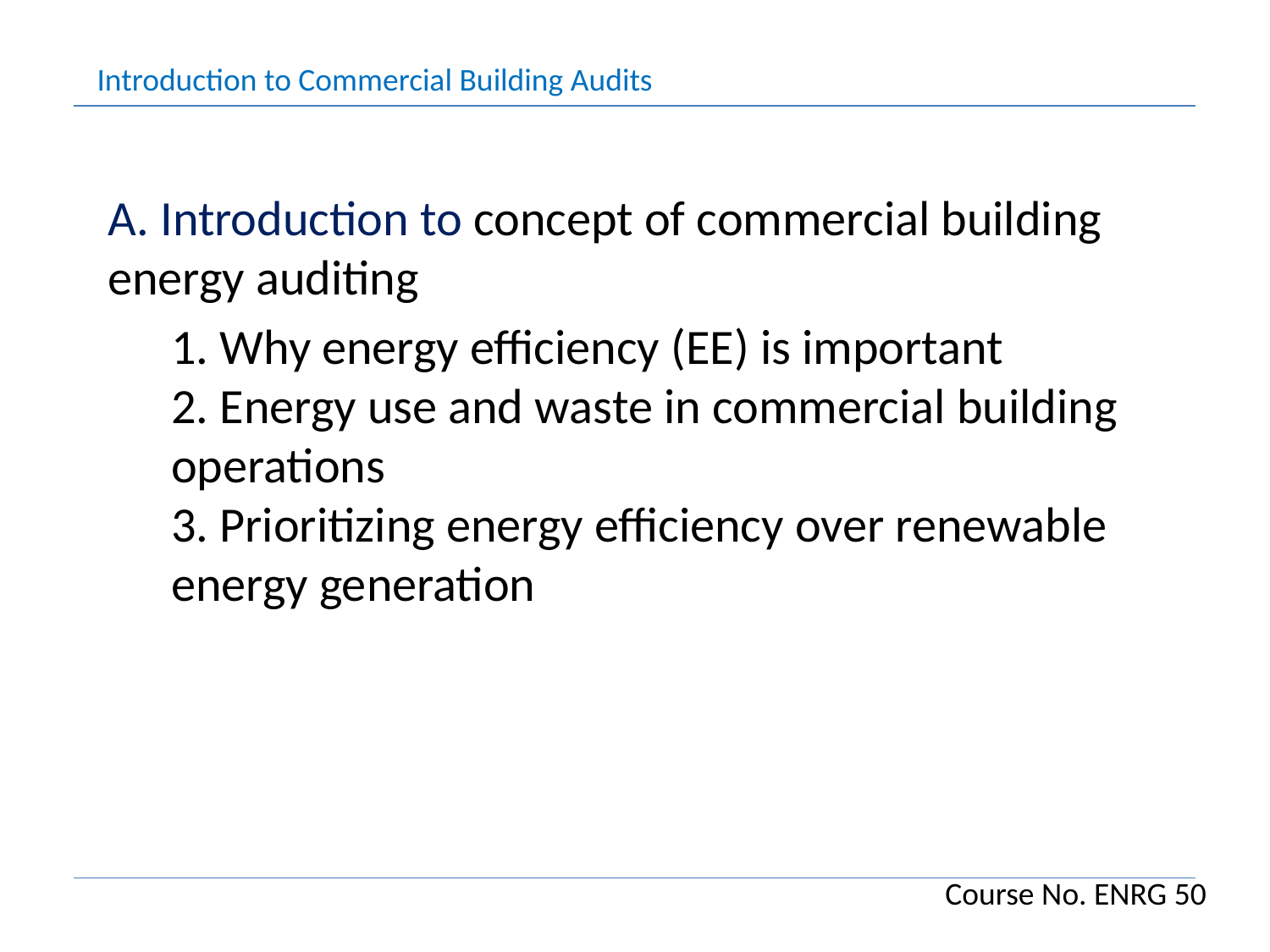

Introduction to Commercial Building Audits
A. Introduction to concept of commercial building energy auditing
1. Why energy efficiency (EE) is important
2. Energy use and waste in commercial building operations
3. Prioritizing energy efficiency over renewable energy generation
Course No. ENRG 50